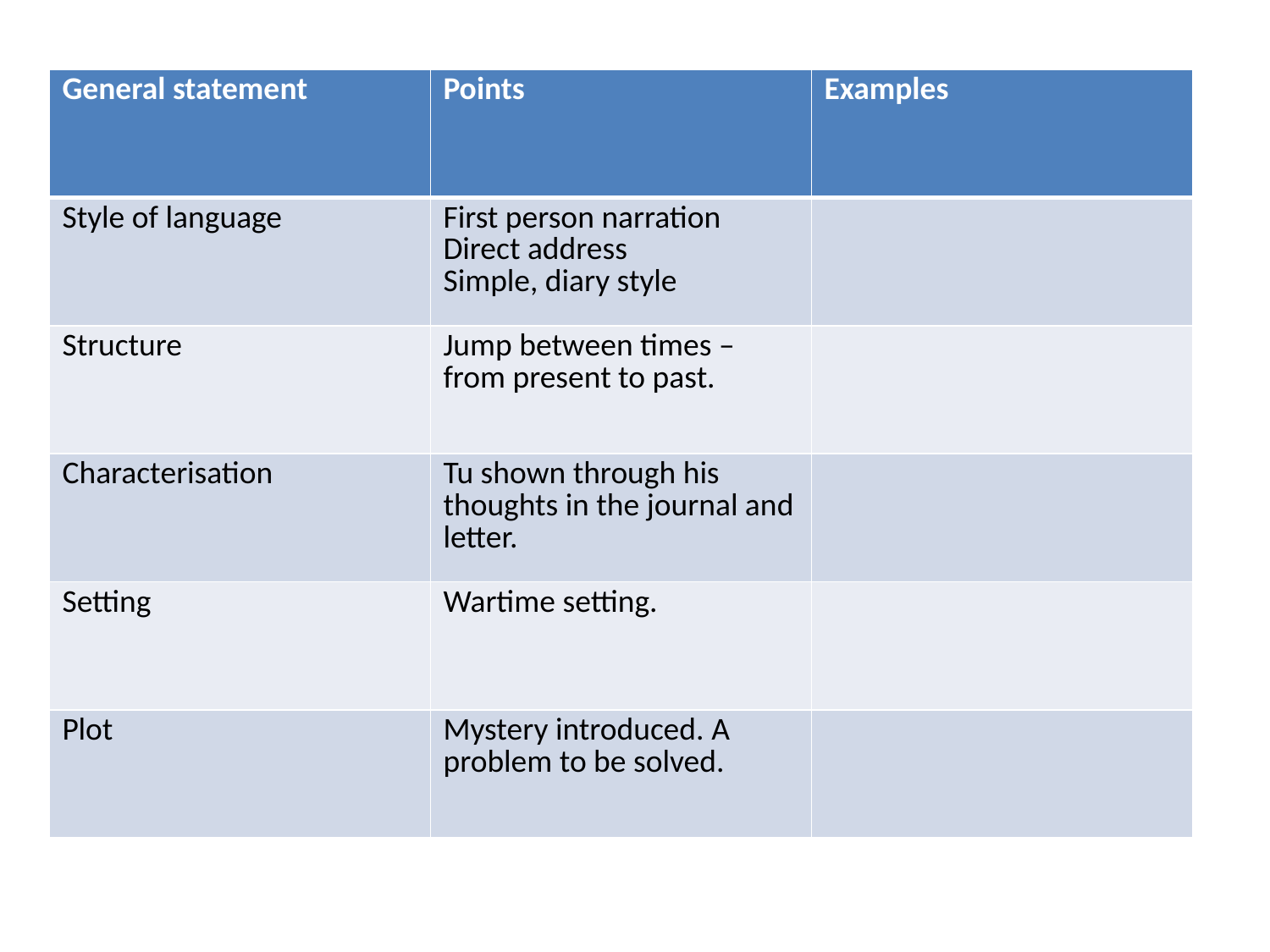

#
| General statement | Points | Examples |
| --- | --- | --- |
| Style of language | First person narration Direct address Simple, diary style |  |
| Structure | Jump between times – from present to past. |  |
| Characterisation | Tu shown through his thoughts in the journal and letter. |  |
| Setting | Wartime setting. |  |
| Plot | Mystery introduced. A problem to be solved. |  |